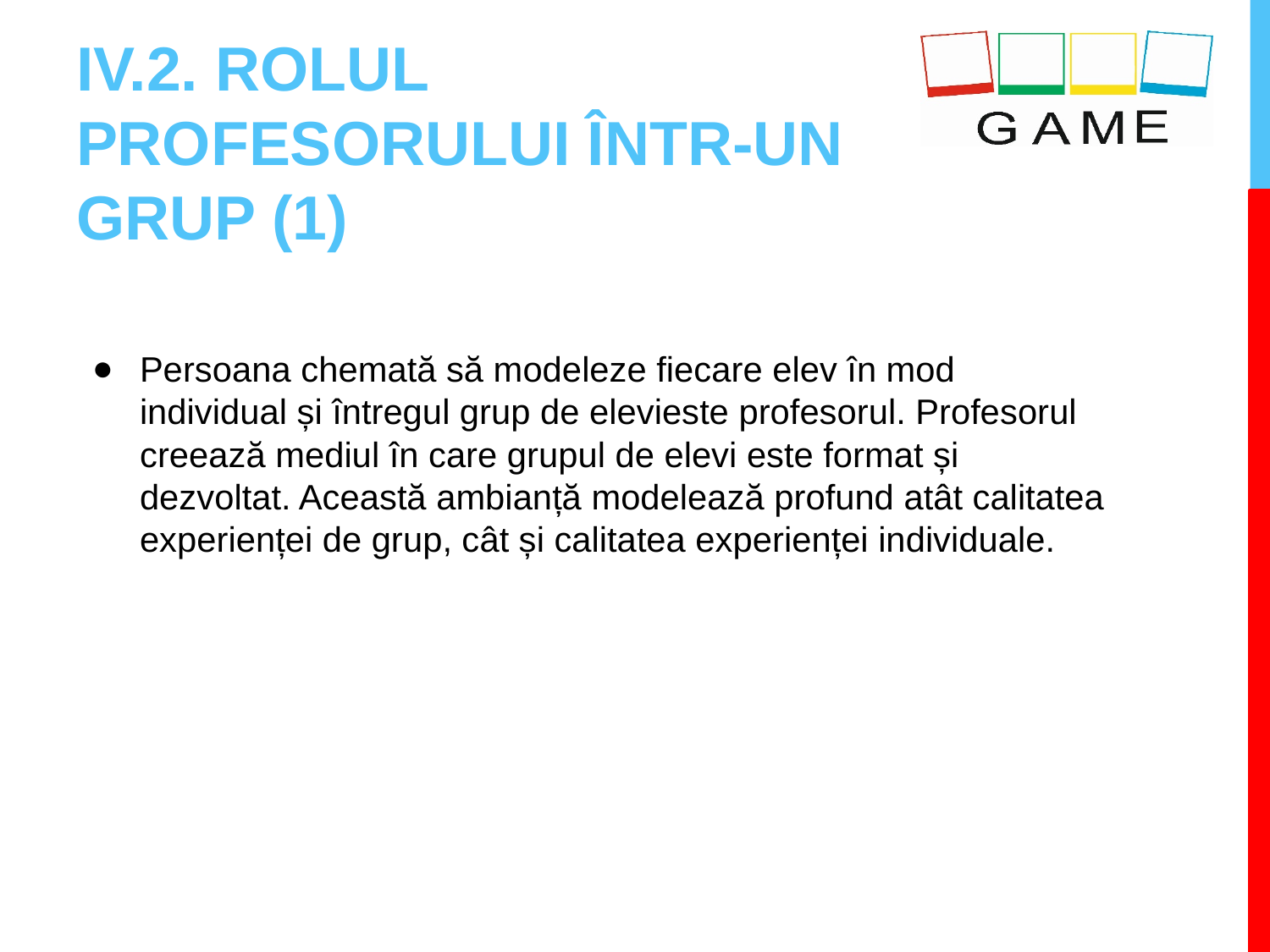

# IV.2. ROLUL PROFESORULUI ÎNTR-UN GRUP (1)

Persoana chemată să modeleze fiecare elev în mod individual și întregul grup de elevieste profesorul. Profesorul creează mediul în care grupul de elevi este format și dezvoltat. Această ambianță modelează profund atât calitatea experienței de grup, cât și calitatea experienței individuale.